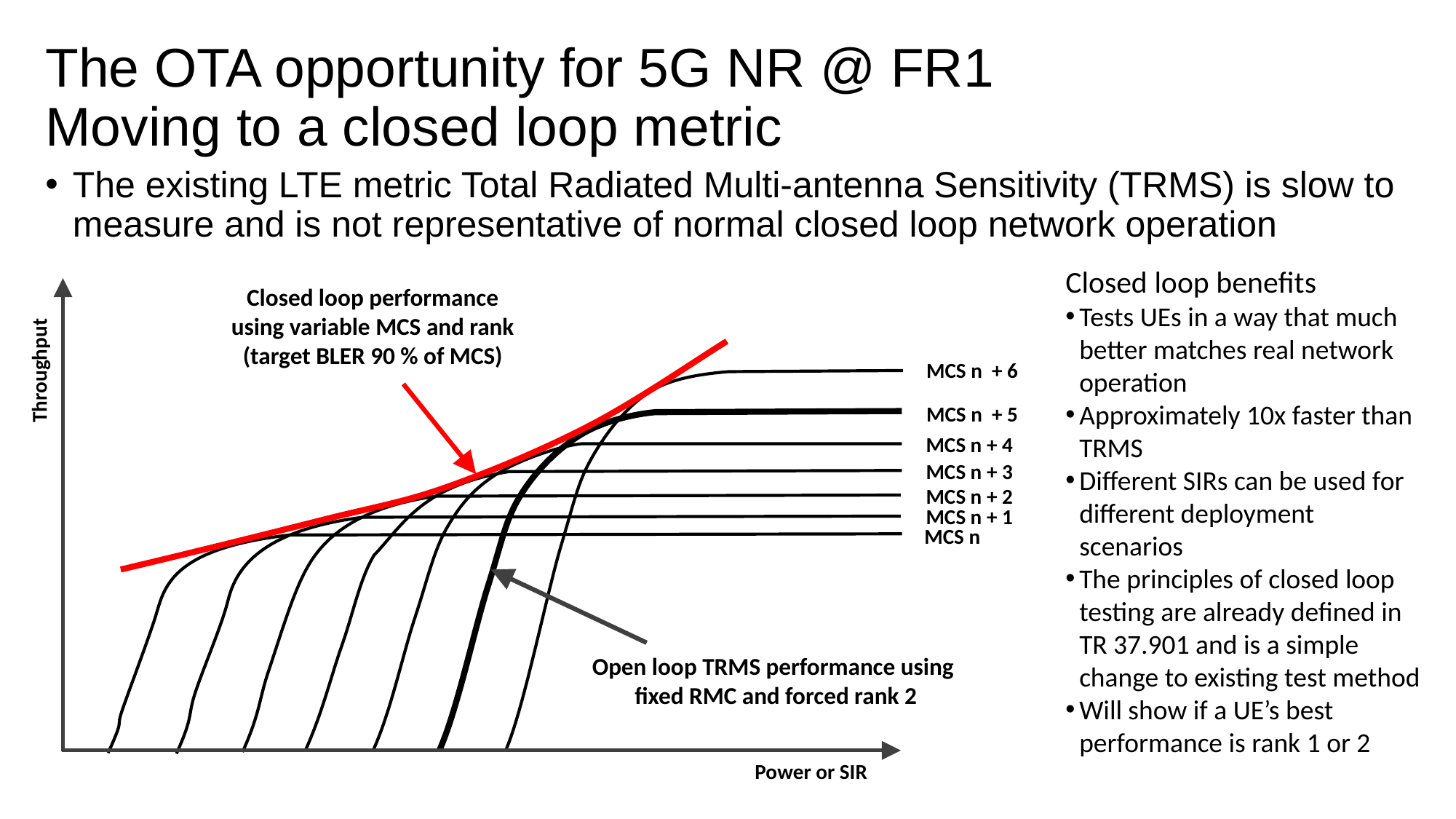

# The OTA opportunity for 5G NR @ FR1 Moving to a closed loop metric
The existing LTE metric Total Radiated Multi-antenna Sensitivity (TRMS) is slow to measure and is not representative of normal closed loop network operation
Closed loop benefits
Tests UEs in a way that much better matches real network operation
Approximately 10x faster than TRMS
Different SIRs can be used for different deployment scenarios
The principles of closed loop testing are already defined in TR 37.901 and is a simple change to existing test method
Will show if a UE’s best performance is rank 1 or 2
Closed loop performance
using variable MCS and rank
(target BLER 90 % of MCS)

MCS n  + 6
Throughput

MCS n  + 5

MCS n + 4

MCS n + 3

MCS n + 2

MCS n + 1

MCS n

Open loop TRMS performance using
fixed RMC and forced rank 2
Power or SIR